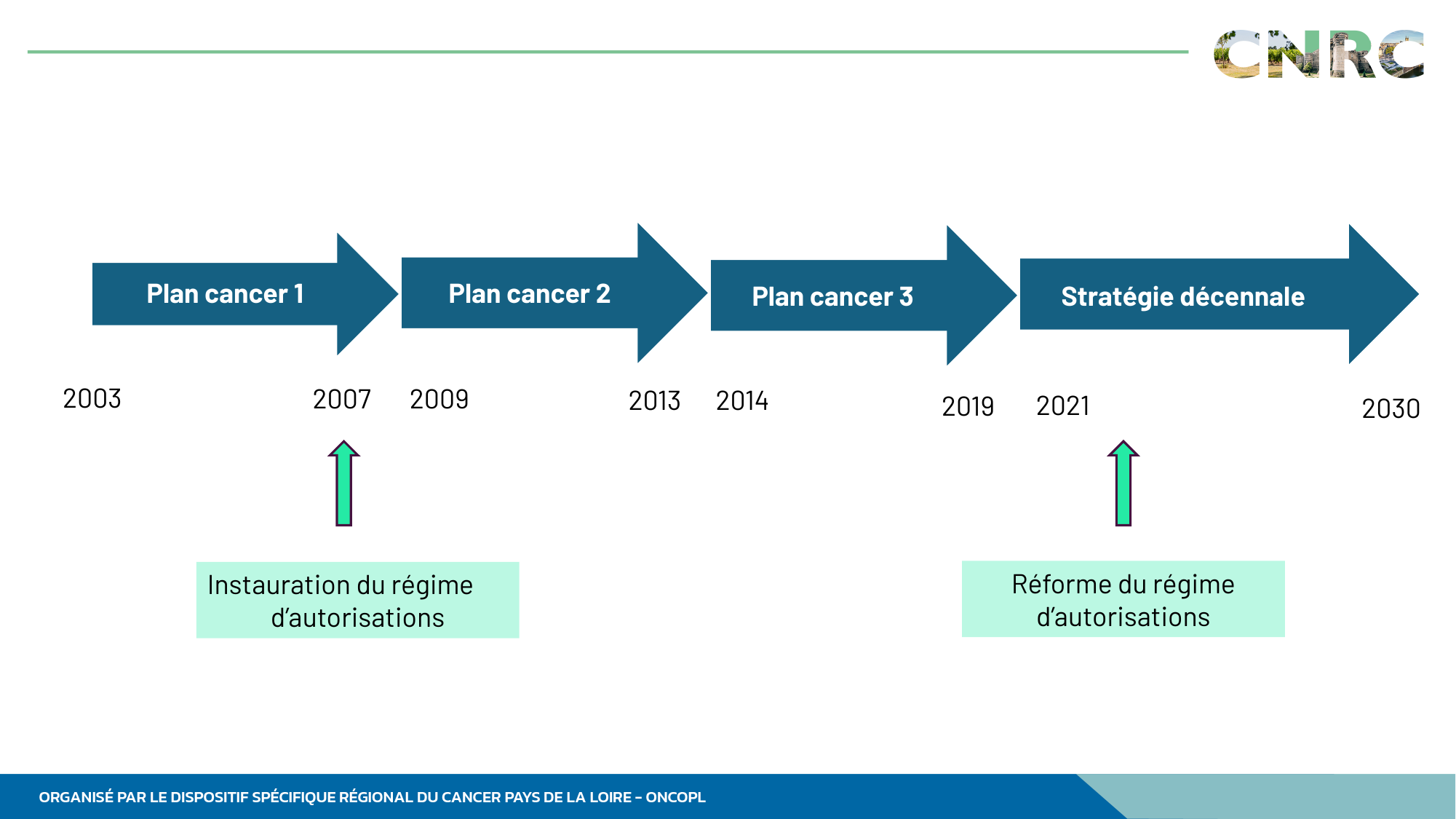

Plan cancer 1
Plan cancer 2
Plan cancer 3
Stratégie décennale
2003
2007
2009
2014
2013
2021
2019
2030

Réforme du régime
d’autorisations
Instauration du régime
d’autorisations